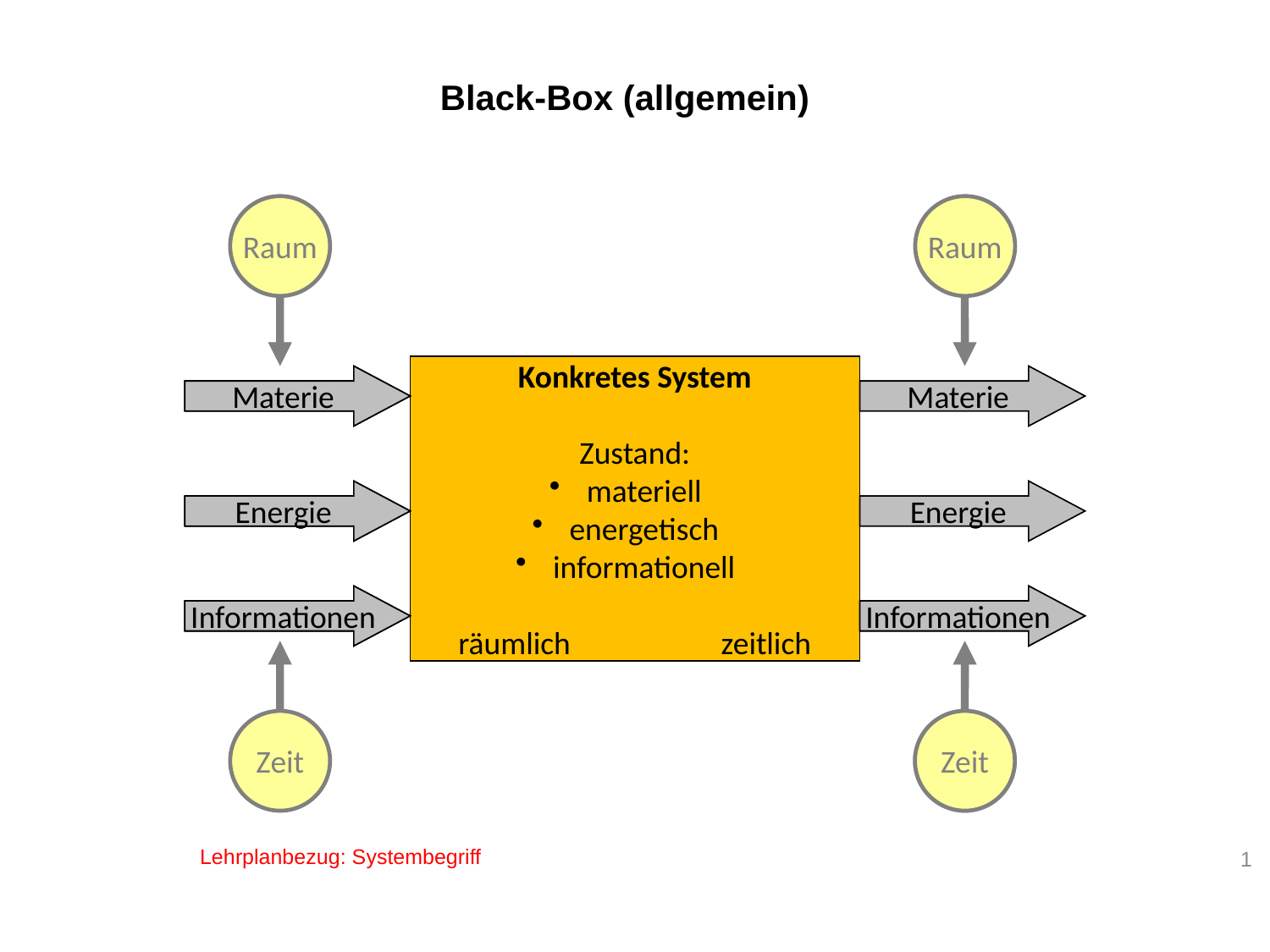

# Black-Box (allgemein)
Raum
Raum
Raum
Raum

Konkretes System

Zustand:
 materiell
 energetisch
 informationell

räumlich                     zeitlich
Materie
Materie
Materie
Materie
Materie
Materie
Energie
Energie
Energie
Energie
Energie
Energie
Informationen
Informationen
Informationen
Informationen
Informationen
Informationen
Informationen

Zeit
Zeit
Zeit
Zeit
1
Lehrplanbezug: Systembegriff